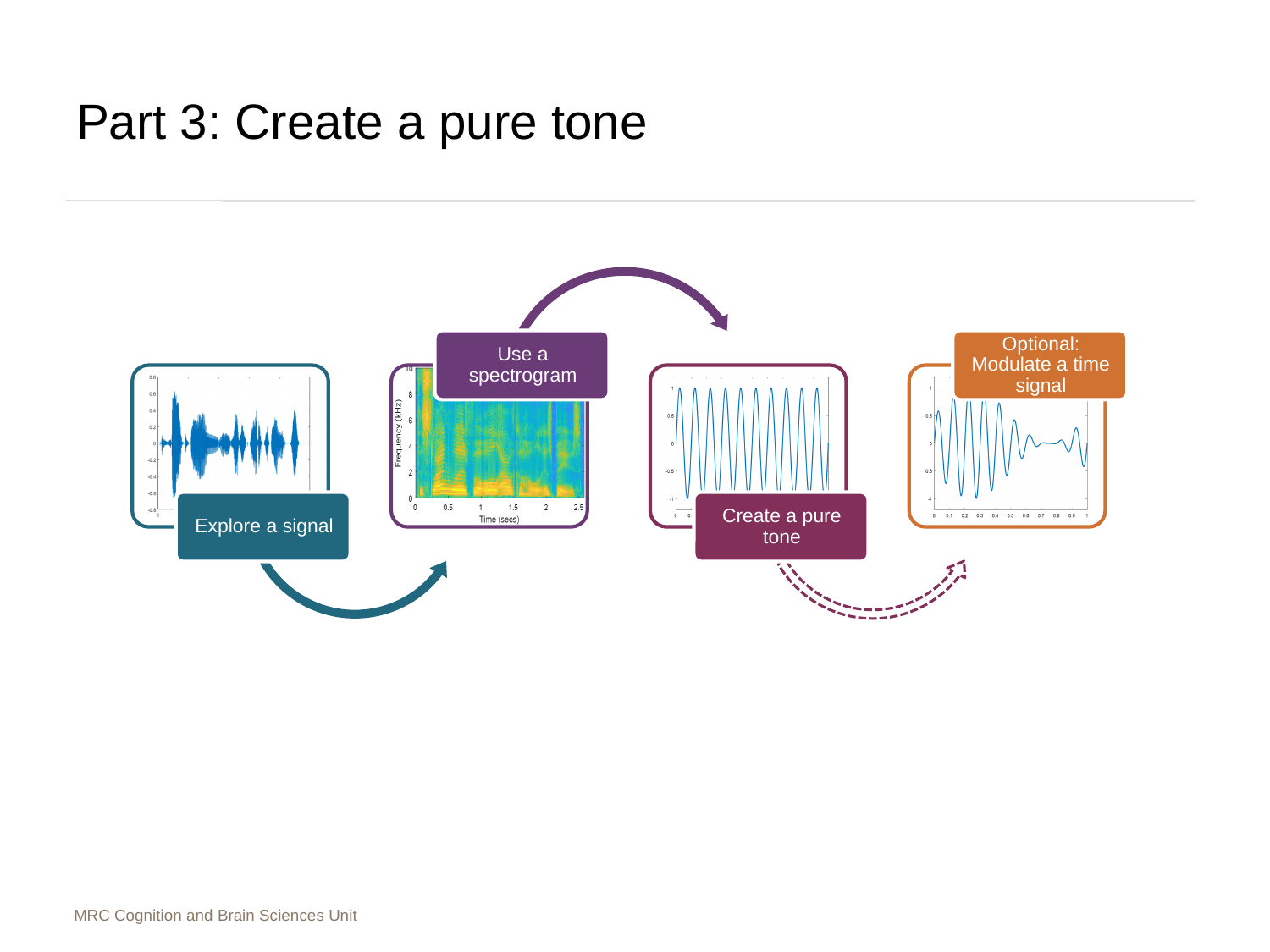

# Part 3: Create a pure tone

Explore a signal
Use a spectrogram
Create a pure tone
Optional:
Modulate a time signal